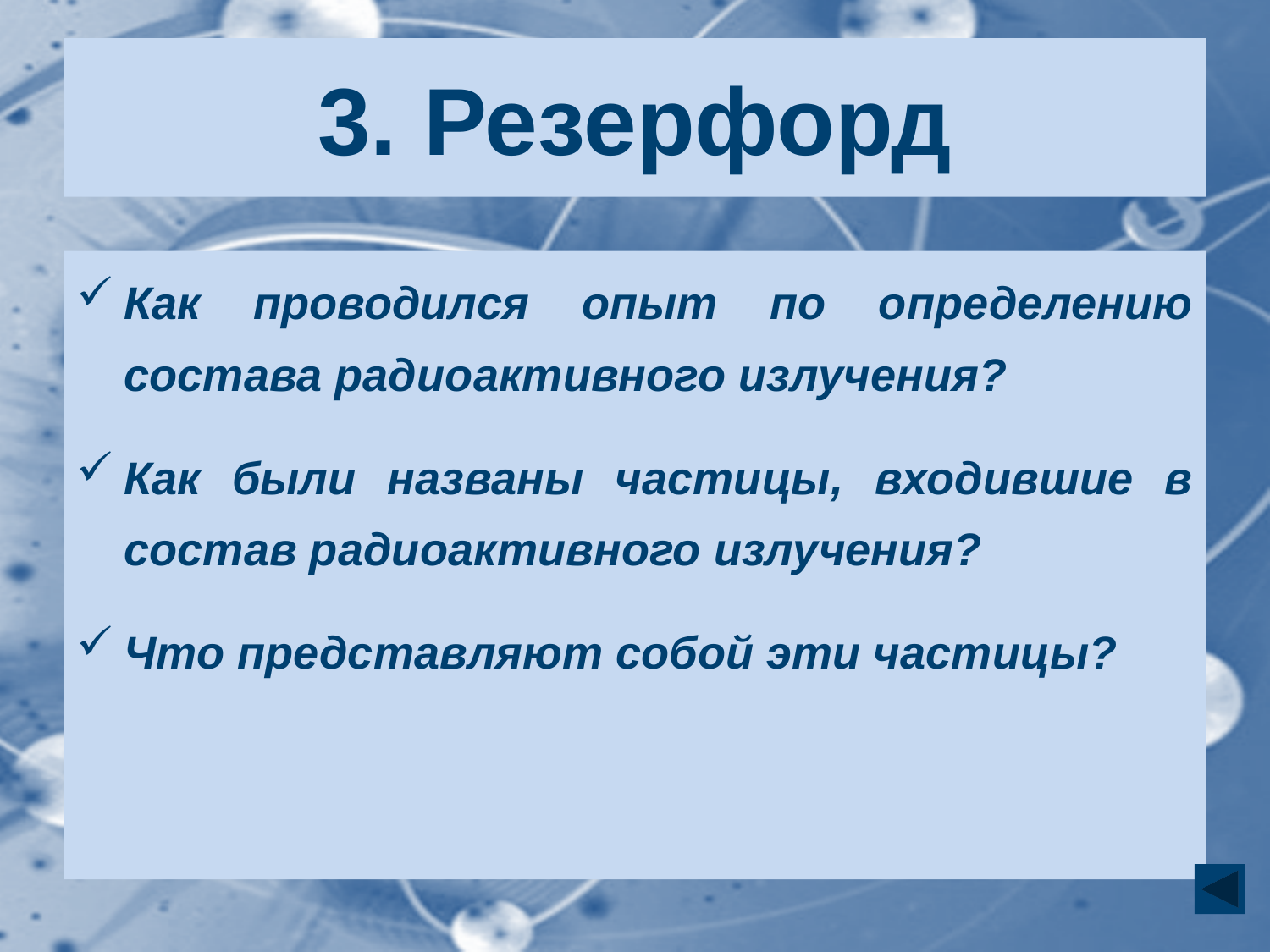

# 3. Резерфорд
Как проводился опыт по определению состава радиоактивного излучения?
Как были названы частицы, входившие в состав радиоактивного излучения?
Что представляют собой эти частицы?